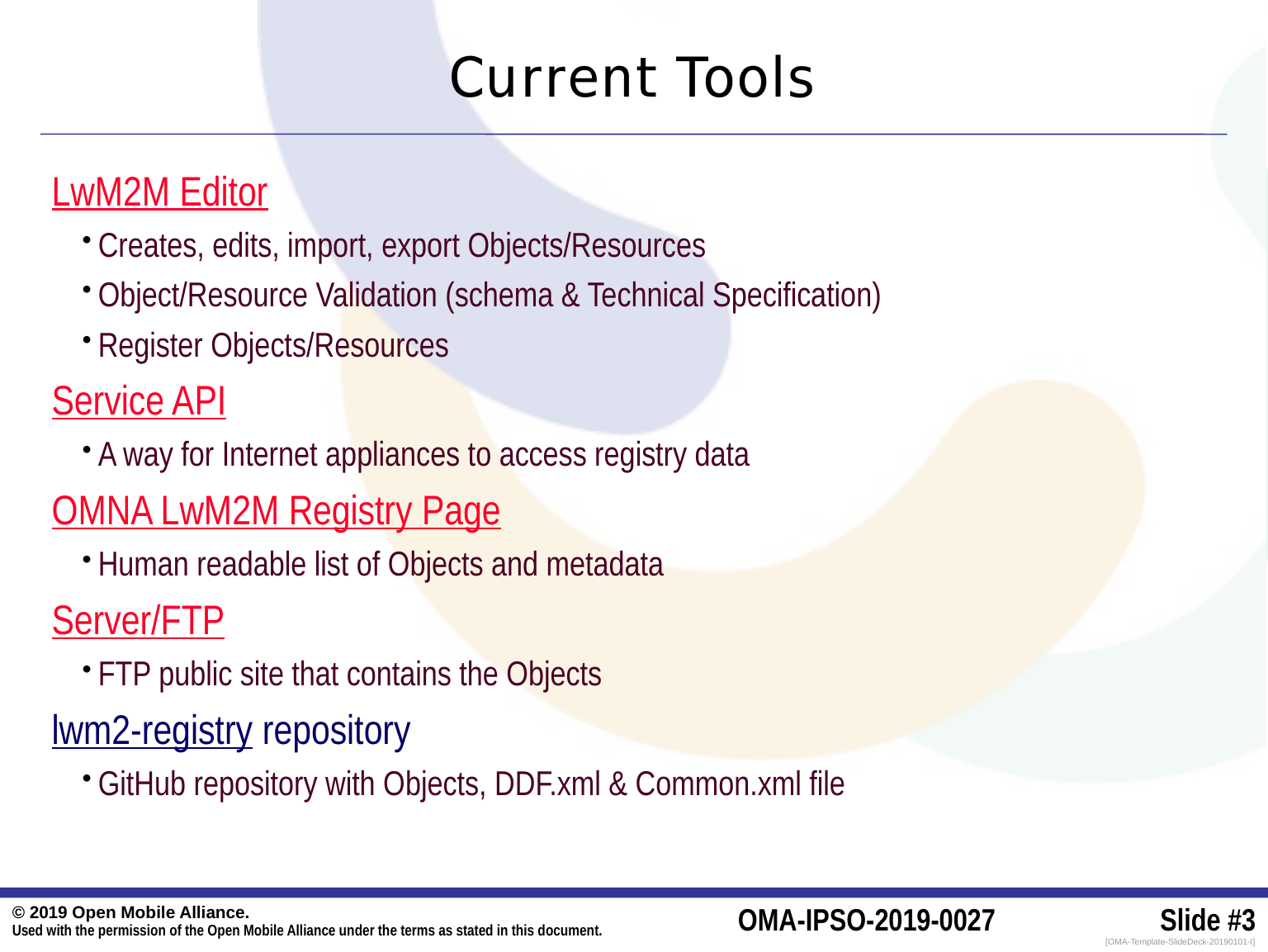

# Current Tools
LwM2M Editor
Creates, edits, import, export Objects/Resources
Object/Resource Validation (schema & Technical Specification)
Register Objects/Resources
Service API
A way for Internet appliances to access registry data
OMNA LwM2M Registry Page
Human readable list of Objects and metadata
Server/FTP
FTP public site that contains the Objects
lwm2-registry repository
GitHub repository with Objects, DDF.xml & Common.xml file